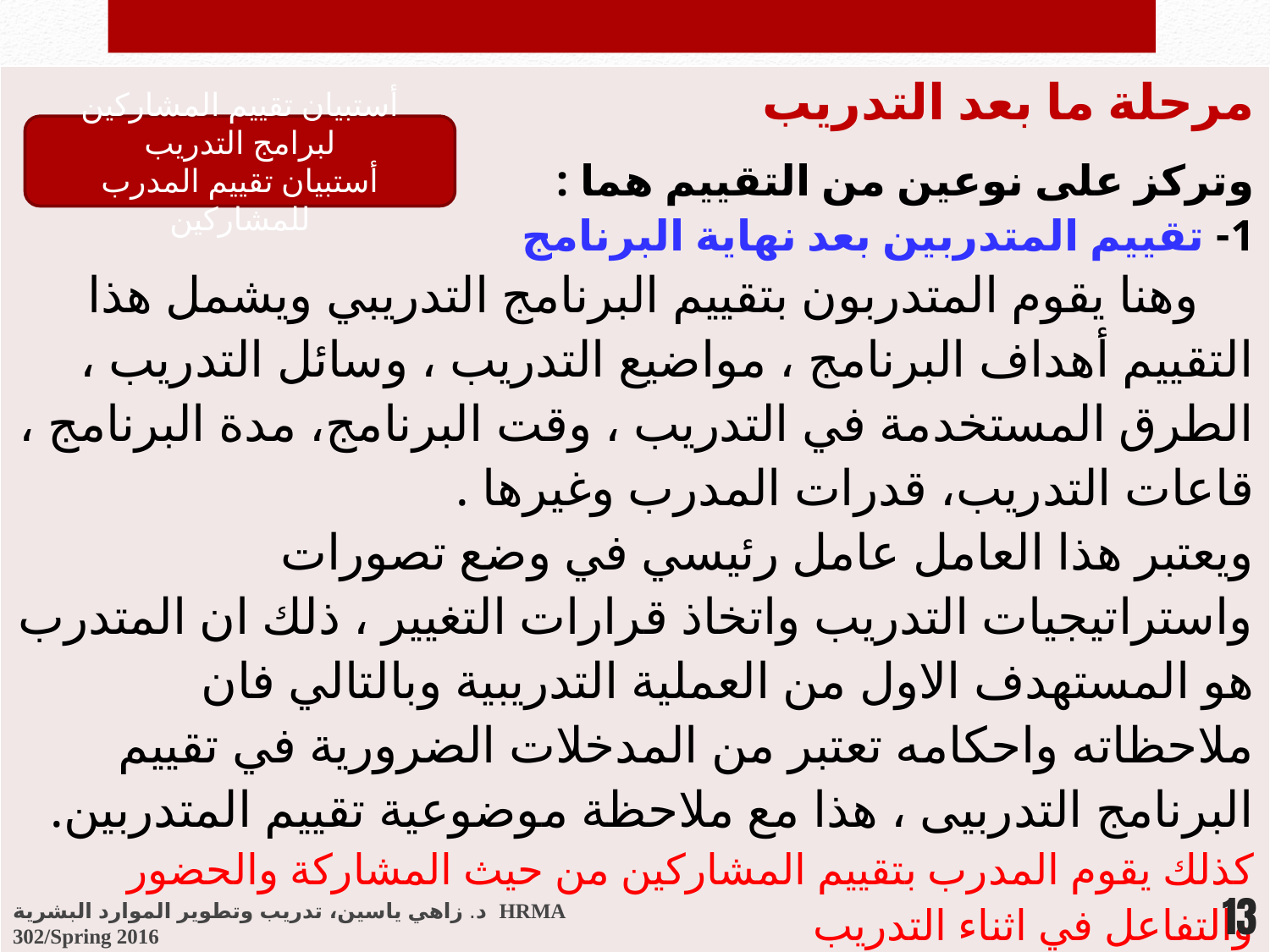

| مرحلة ما بعد التدريب وتركز على نوعين من التقييم هما : 1- تقييم المتدربين بعد نهاية البرنامج وهنا يقوم المتدربون بتقييم البرنامج التدريبي ويشمل هذا التقييم أهداف البرنامج ، مواضيع التدريب ، وسائل التدريب ، الطرق المستخدمة في التدريب ، وقت البرنامج، مدة البرنامج ، قاعات التدريب، قدرات المدرب وغيرها . ويعتبر هذا العامل عامل رئيسي في وضع تصورات واستراتيجيات التدريب واتخاذ قرارات التغيير ، ذلك ان المتدرب هو المستهدف الاول من العملية التدريبية وبالتالي فان ملاحظاته واحكامه تعتبر من المدخلات الضرورية في تقييم البرنامج التدربيى ، هذا مع ملاحظة موضوعية تقييم المتدربين. كذلك يقوم المدرب بتقييم المشاركين من حيث المشاركة والحضور والتفاعل في اثناء التدريب 2- تقييم أثر التدريب يعتبر هذا الجزء من تقييم ما بعد التدريب والهدف النهائي لعملية التقييم ، حيث إن هدف التدريب هو رفع كفاءة العاملين وبالتالي زيادة وتطوير أداء المنظمة. |
| --- |
أستبيان تقييم المشاركين لبرامج التدريب
أستبيان تقييم المدرب للمشاركين
د. زاهي ياسين، تدريب وتطوير الموارد البشرية  HRMA 302/Spring 2016
13